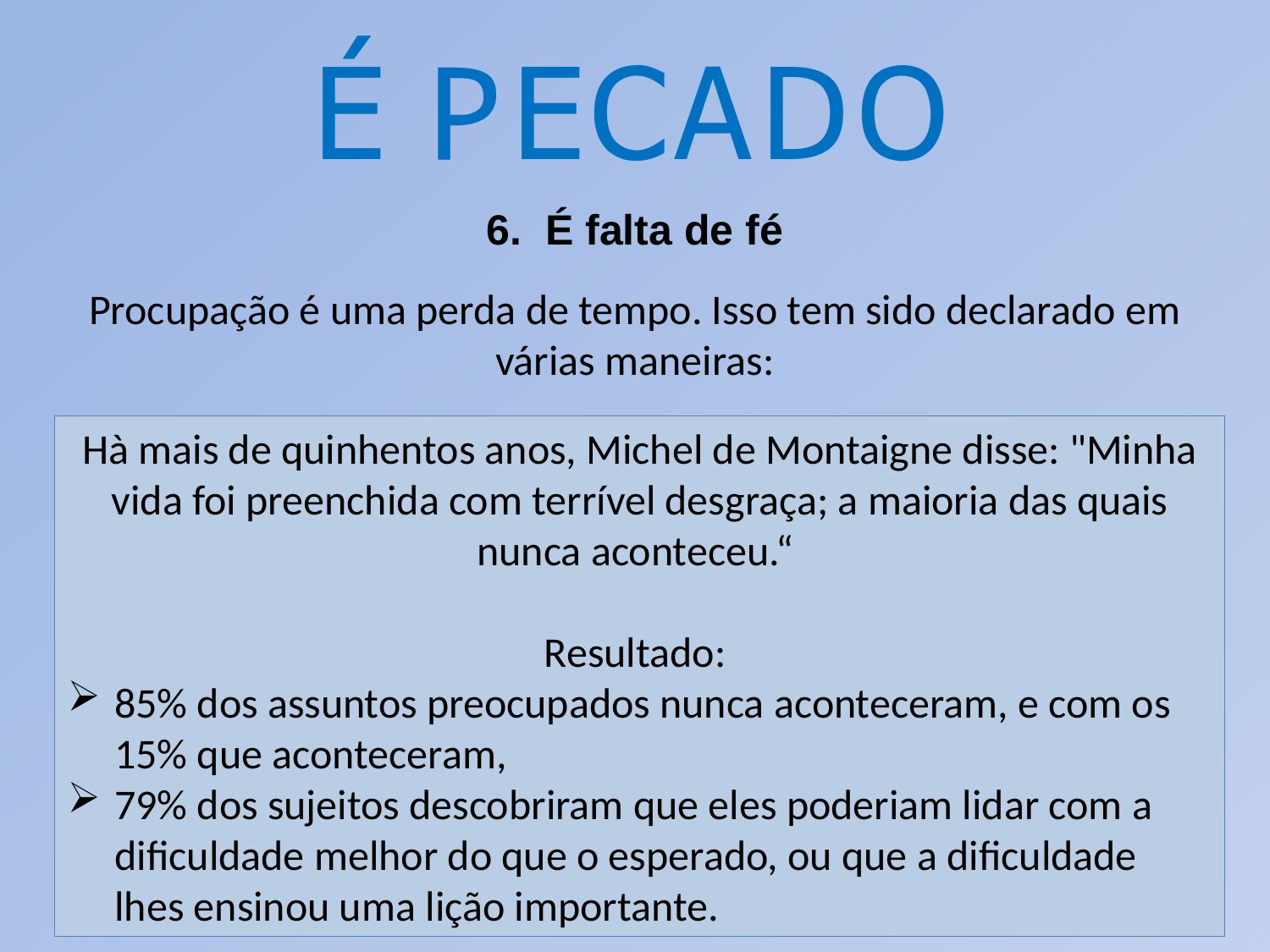

É PECADO

6.  É falta de fé

Procupação é uma perda de tempo. Isso tem sido declarado em várias maneiras:

Hà mais de quinhentos anos, Michel de Montaigne disse: "Minha vida foi preenchida com terrível desgraça; a maioria das quais nunca aconteceu.“

Resultado:
85% dos assuntos preocupados nunca aconteceram, e com os 15% que aconteceram,
79% dos sujeitos descobriram que eles poderiam lidar com a dificuldade melhor do que o esperado, ou que a dificuldade lhes ensinou uma lição importante.